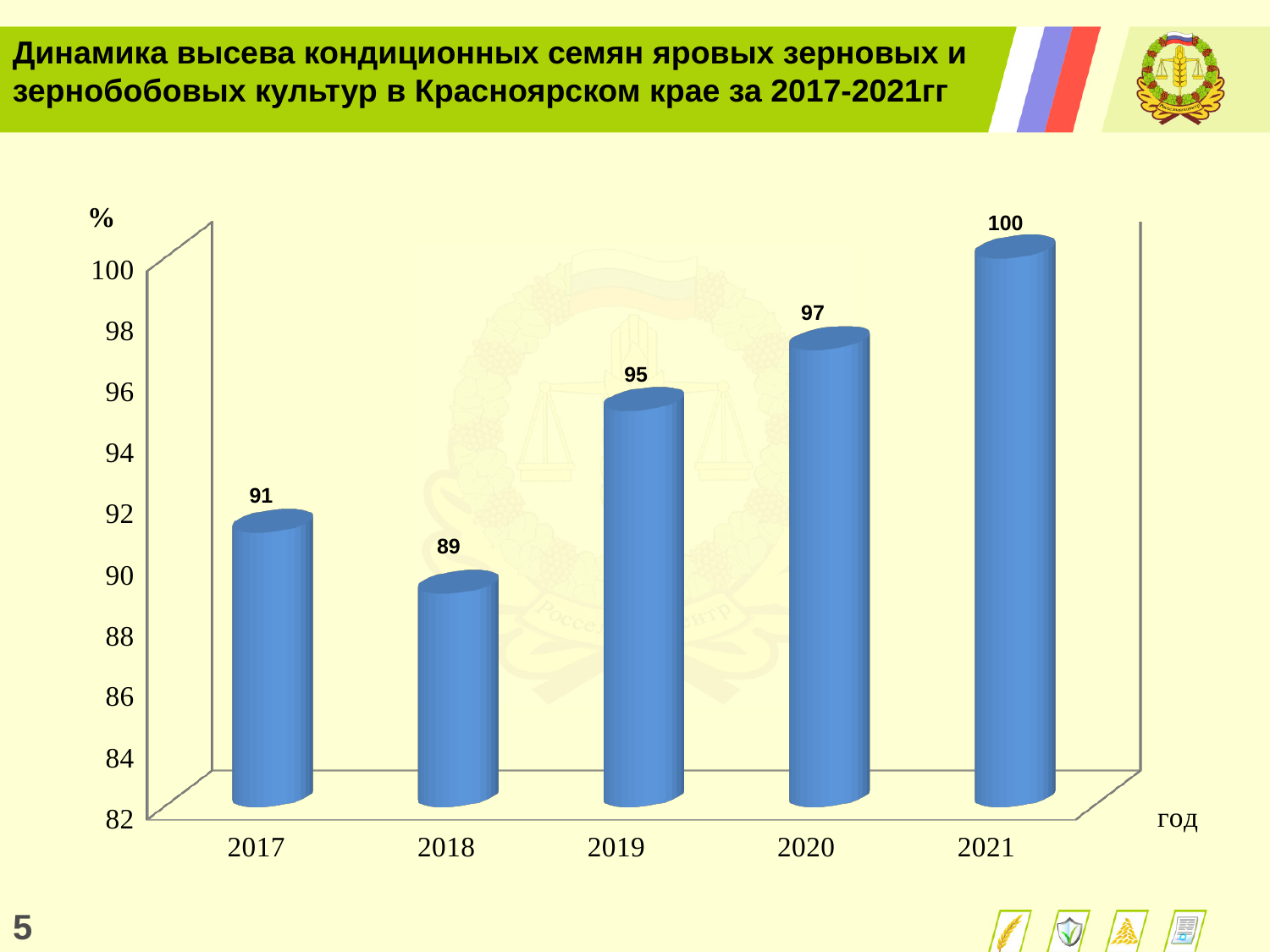

Динамика высева кондиционных семян яровых зерновых и зернобобовых культур в Красноярском крае за 2017-2021гг

[unsupported chart]

5